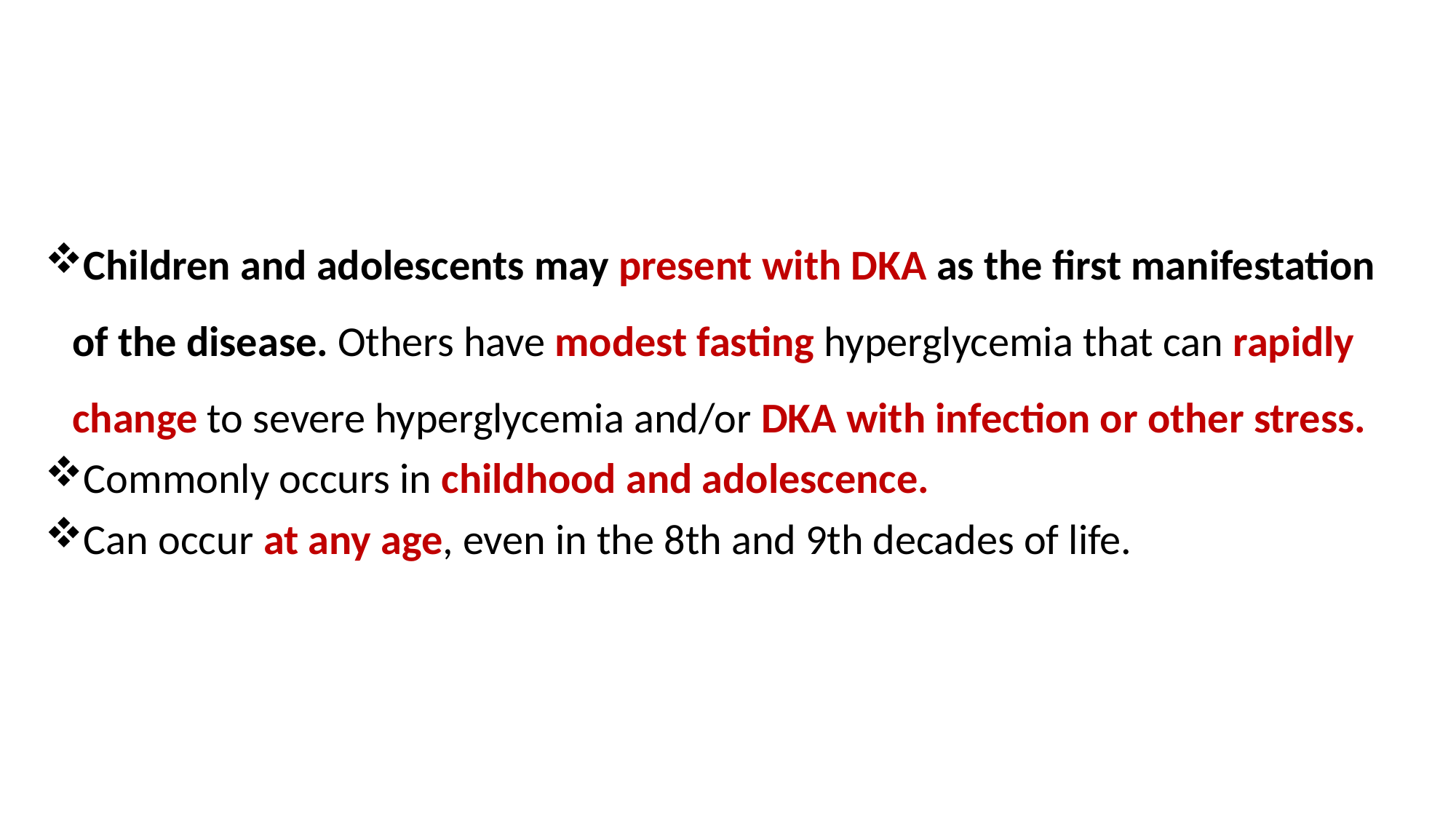

Children and adolescents may present with DKA as the first manifestation of the disease. Others have modest fasting hyperglycemia that can rapidly change to severe hyperglycemia and/or DKA with infection or other stress.
Commonly occurs in childhood and adolescence.
Can occur at any age, even in the 8th and 9th decades of life.